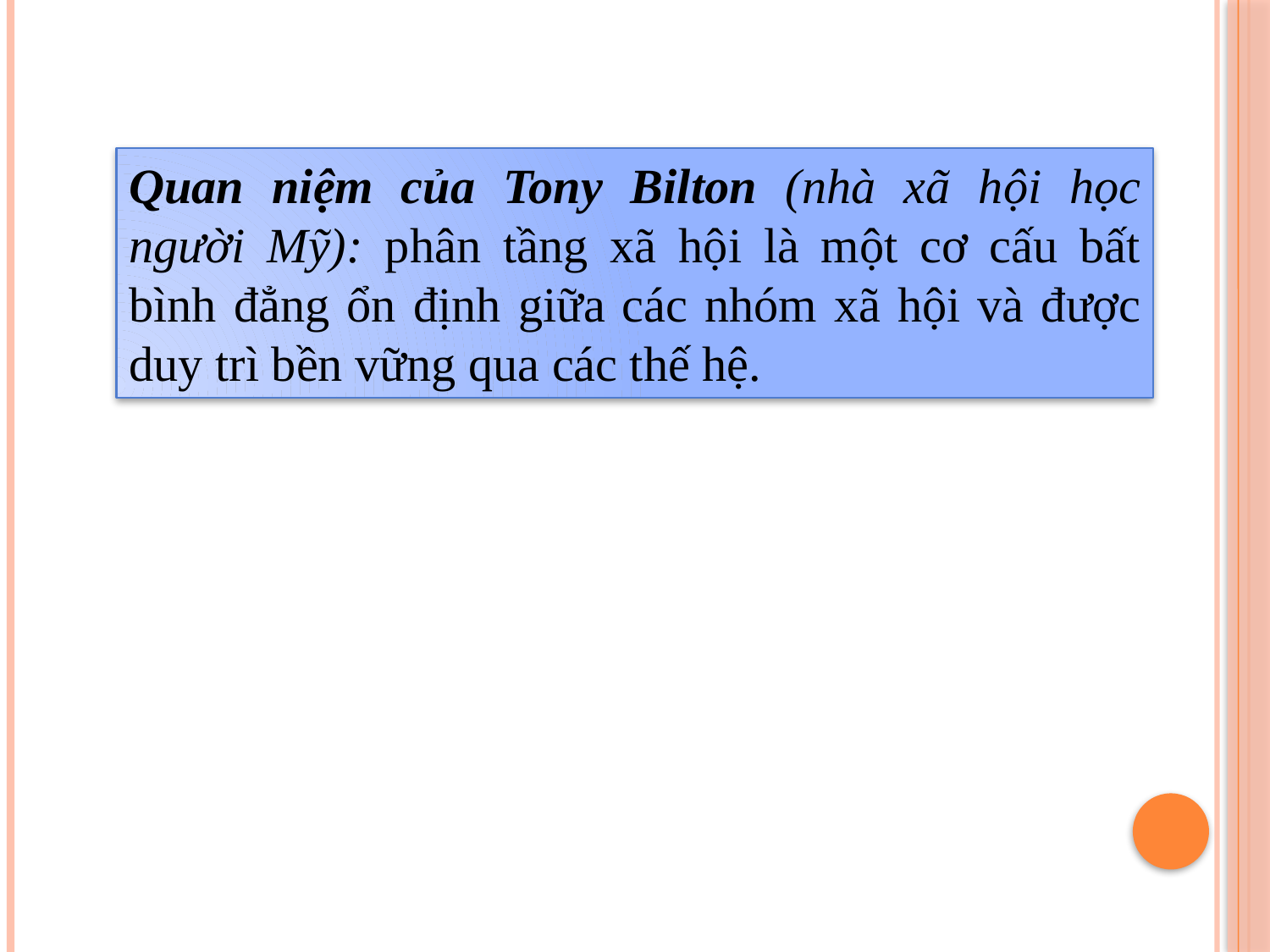

Quan niệm của Tony Bilton (nhà xã hội học người Mỹ): phân tầng xã hội là một cơ cấu bất bình đẳng ổn định giữa các nhóm xã hội và được duy trì bền vững qua các thế hệ.